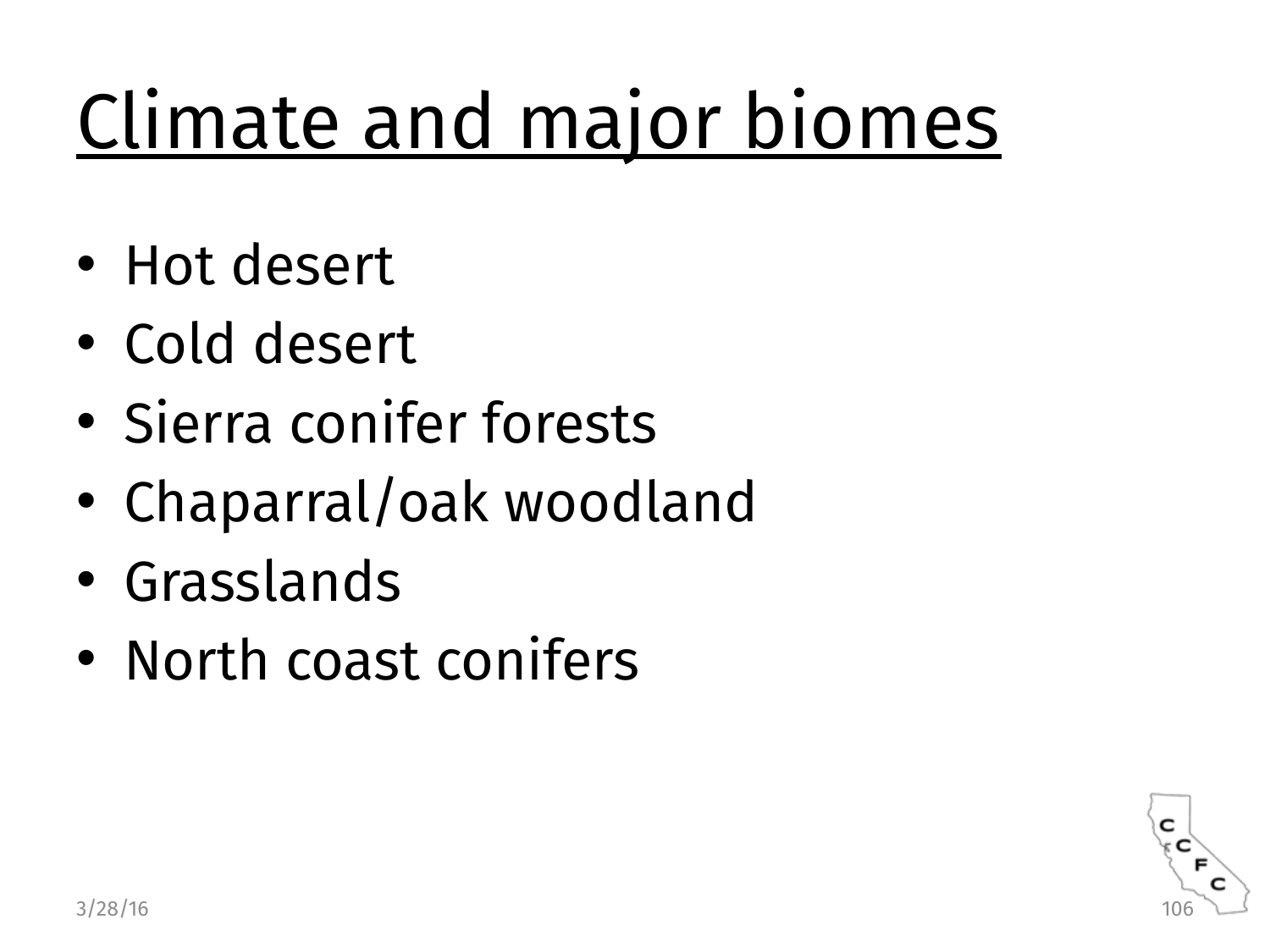

# Climate and major biomes
Hot desert
Cold desert
Sierra conifer forests
Chaparral/oak woodland
Grasslands
North coast conifers
3/28/16
106